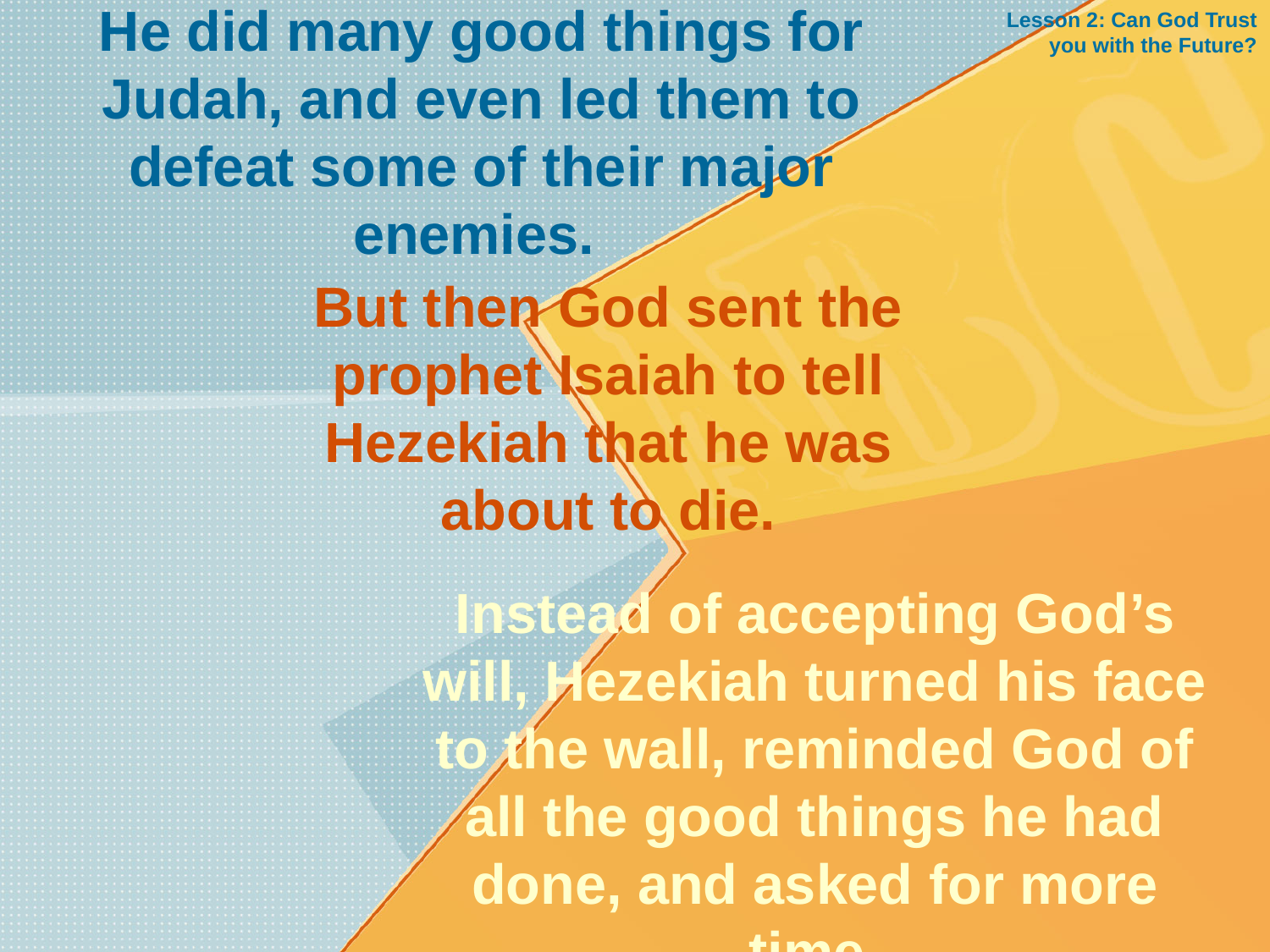

Lesson 2: Can God Trust you with the Future?
He did many good things for Judah, and even led them to defeat some of their major enemies.
But then God sent the prophet Isaiah to tell Hezekiah that he was about to die.
Instead of accepting God’s will, Hezekiah turned his face to the wall, reminded God of all the good things he had done, and asked for more time.